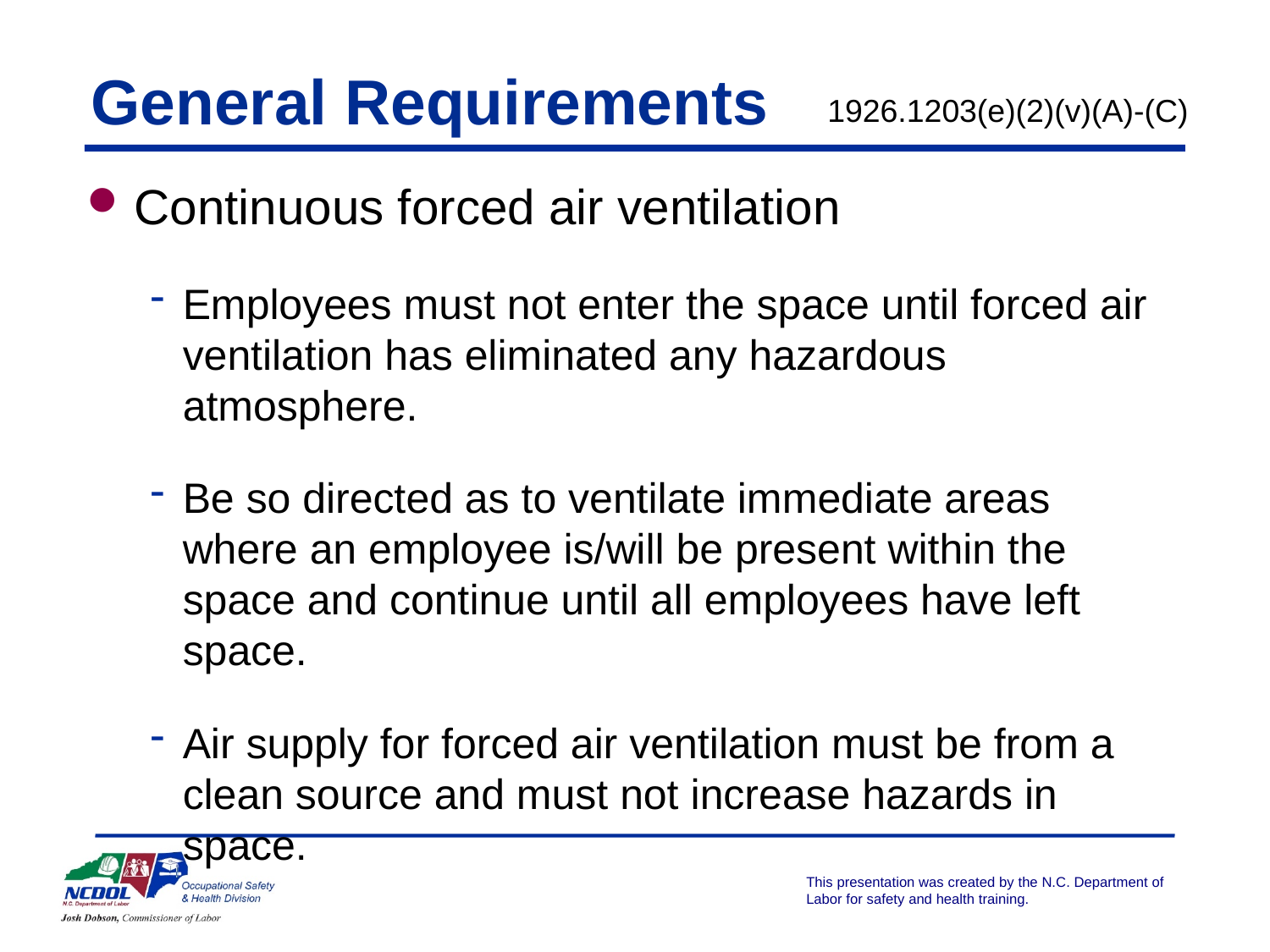

# General Requirements
1926.1203(e)(2)(v)(A)-(C)

Continuous forced air ventilation

Employees must not enter the space until forced air ventilation has eliminated any hazardous atmosphere.

Be so directed as to ventilate immediate areas where an employee is/will be present within the space and continue until all employees have left space.

Air supply for forced air ventilation must be from a clean source and must not increase hazards in space.